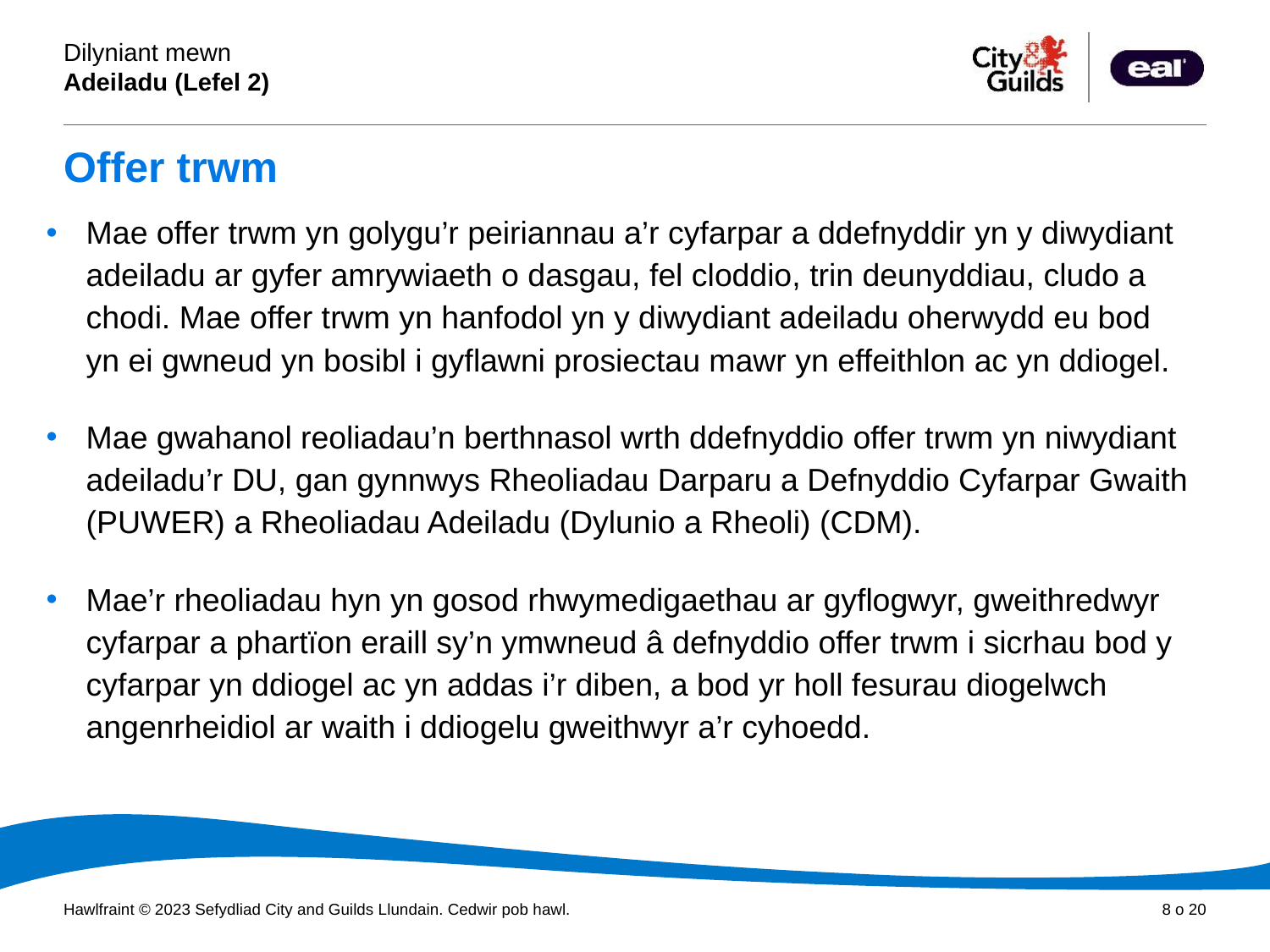

# Offer trwm
Mae offer trwm yn golygu’r peiriannau a’r cyfarpar a ddefnyddir yn y diwydiant adeiladu ar gyfer amrywiaeth o dasgau, fel cloddio, trin deunyddiau, cludo a chodi. Mae offer trwm yn hanfodol yn y diwydiant adeiladu oherwydd eu bod yn ei gwneud yn bosibl i gyflawni prosiectau mawr yn effeithlon ac yn ddiogel.
Mae gwahanol reoliadau’n berthnasol wrth ddefnyddio offer trwm yn niwydiant adeiladu’r DU, gan gynnwys Rheoliadau Darparu a Defnyddio Cyfarpar Gwaith (PUWER) a Rheoliadau Adeiladu (Dylunio a Rheoli) (CDM).
Mae’r rheoliadau hyn yn gosod rhwymedigaethau ar gyflogwyr, gweithredwyr cyfarpar a phartïon eraill sy’n ymwneud â defnyddio offer trwm i sicrhau bod y cyfarpar yn ddiogel ac yn addas i’r diben, a bod yr holl fesurau diogelwch angenrheidiol ar waith i ddiogelu gweithwyr a’r cyhoedd.